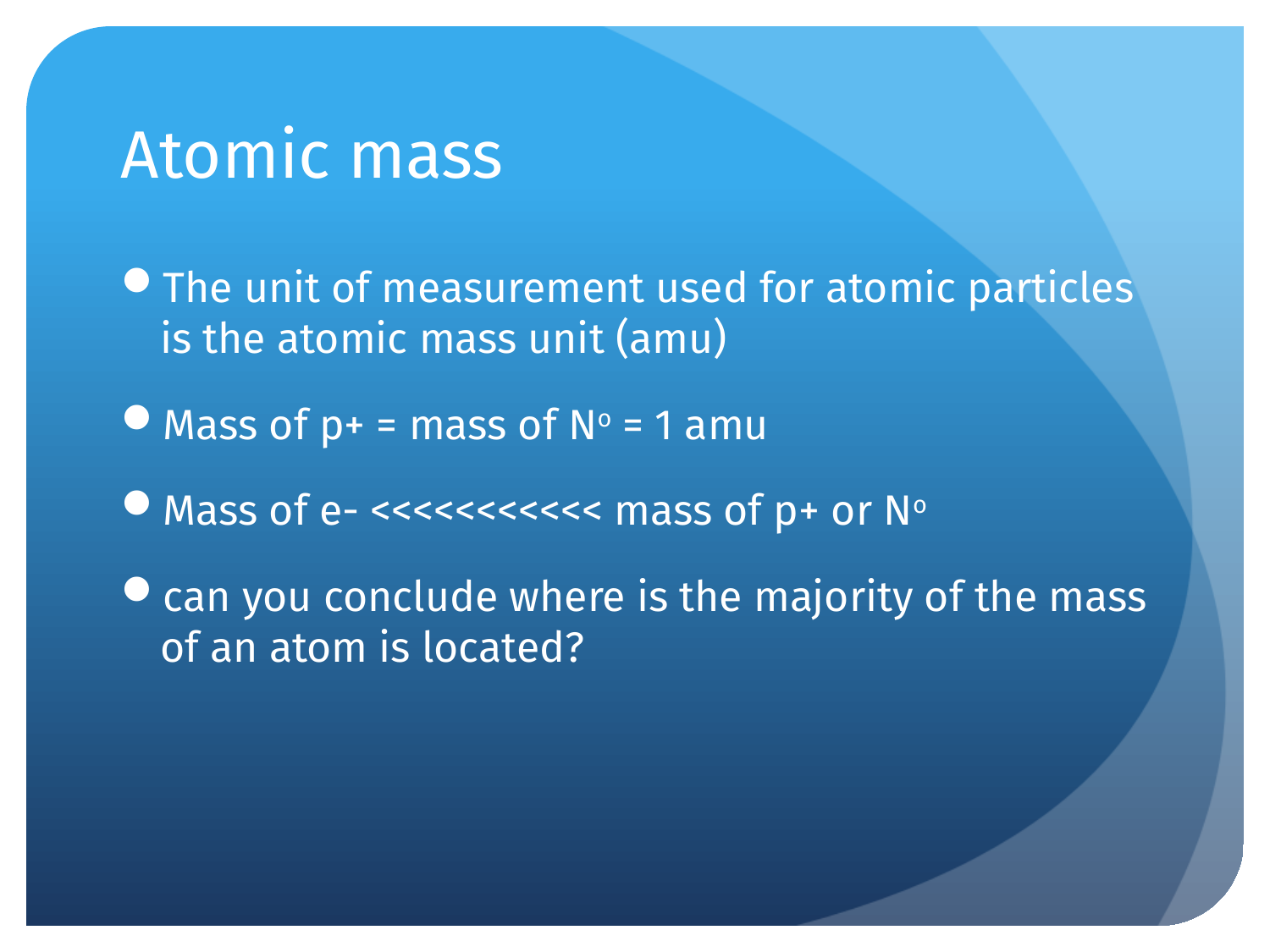

# Atomic mass
The unit of measurement used for atomic particles is the atomic mass unit (amu)
Mass of p+ = mass of No = 1 amu
Mass of e- <<<<<<<<<<< mass of p+ or No
can you conclude where is the majority of the mass of an atom is located?